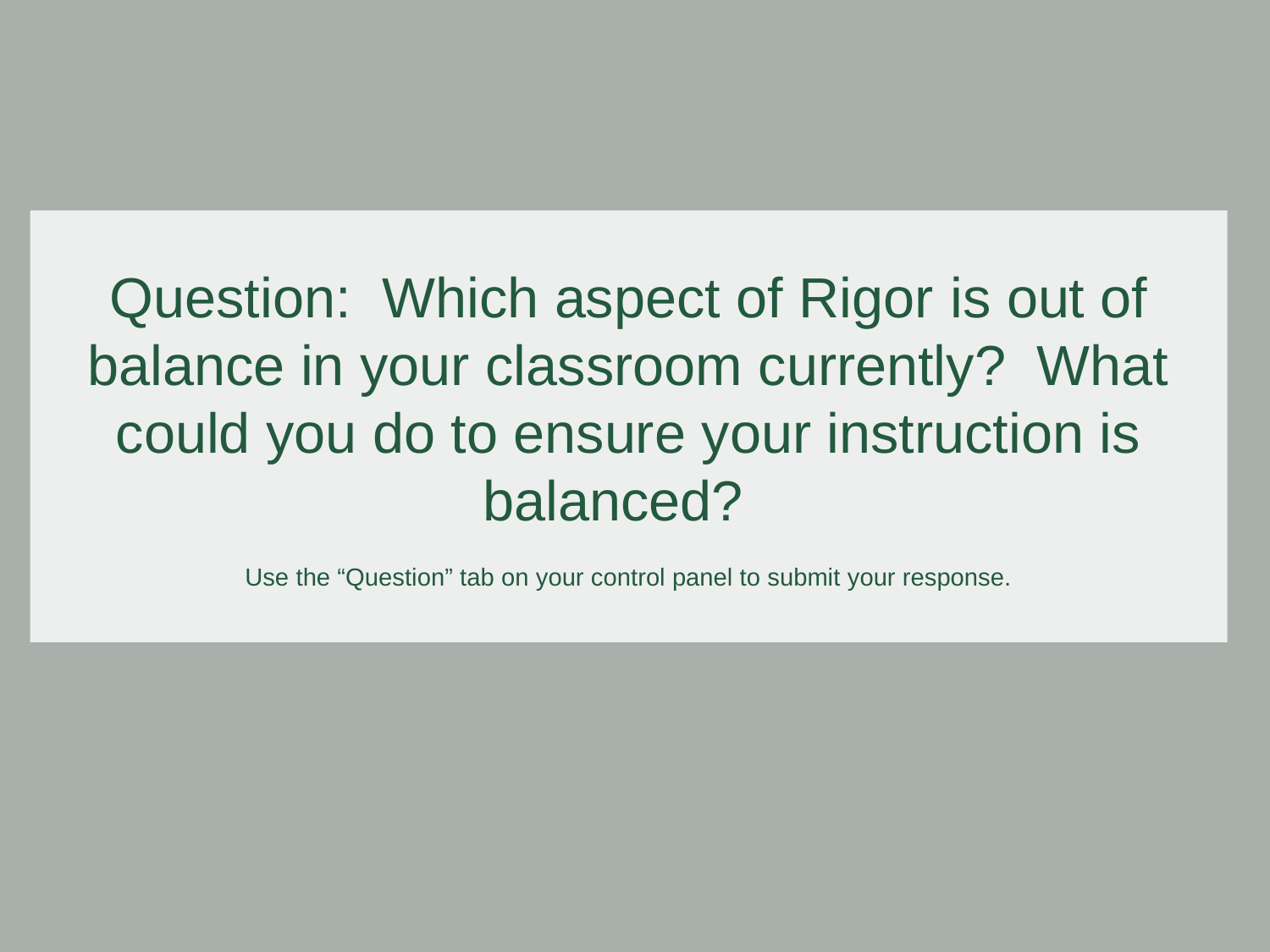

# Question:  Which aspect of Rigor is out of balance in your classroom currently?  What could you do to ensure your instruction is balanced? Use the “Question” tab on your control panel to submit your response.